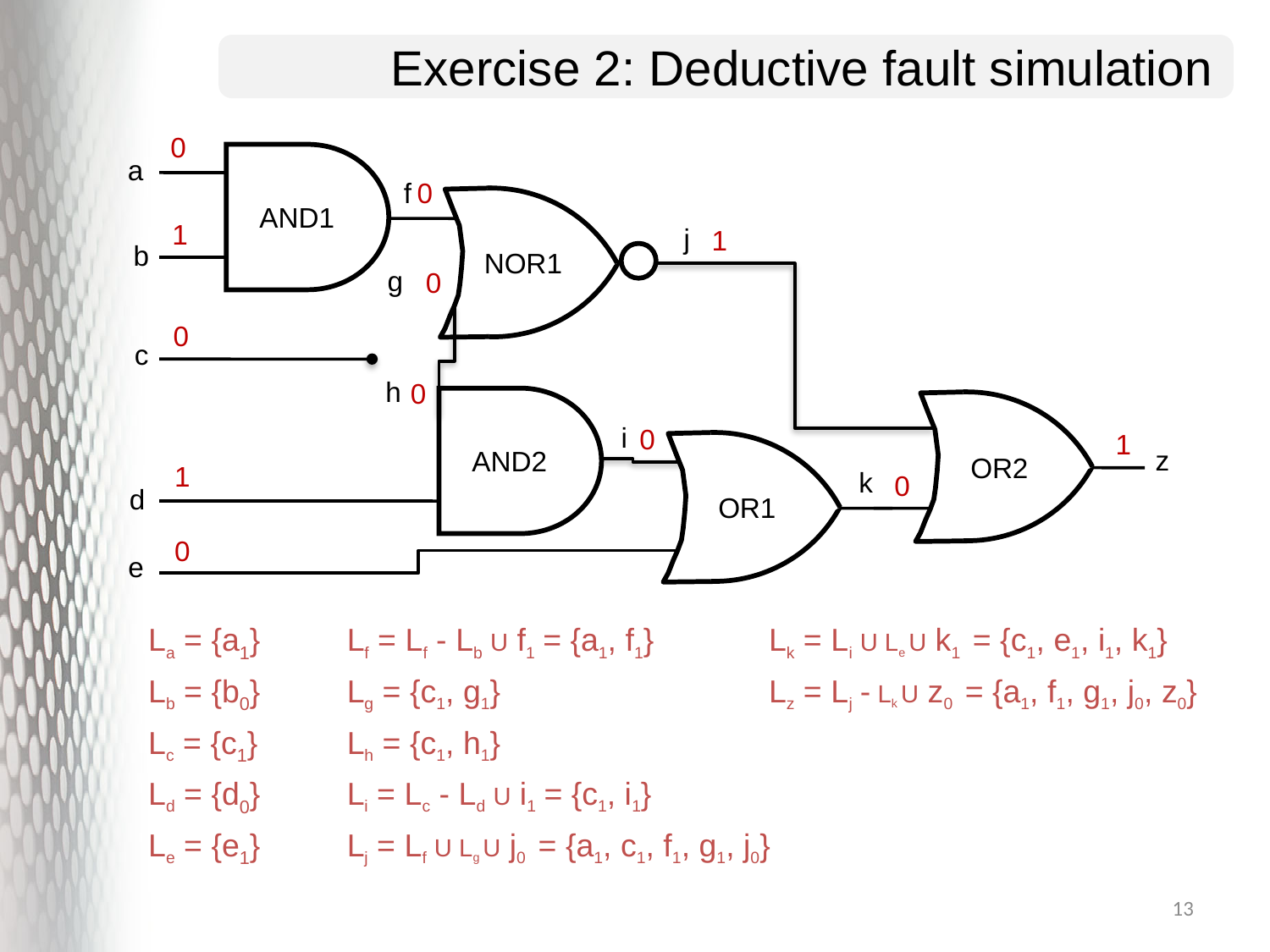

# Exercise 2: Deductive fault simulation
0

AND1

a
f

NOR1
j
b
g
c

h

AND2

i

z
OR2
k
d
OR1
e
0
1
1
0
0
0
0
1
1
0
0
La = {a1}
Lf = Lf - Lb U f1 = {a1, f1}
Lk = Li U Le U k1  = {c1, e1, i1, k1}
Lb = {b0}
Lg = {c1, g1}
Lz = Lj - Lk U z0  = {a1, f1, g1, j0, z0}
Lc = {c1}
Lh = {c1, h1}
Ld = {d0}
Li = Lc - Ld U i1 = {c1, i1}
Le = {e1}
Lj = Lf U Lg U j0  = {a1, c1, f1, g1, j0}
13